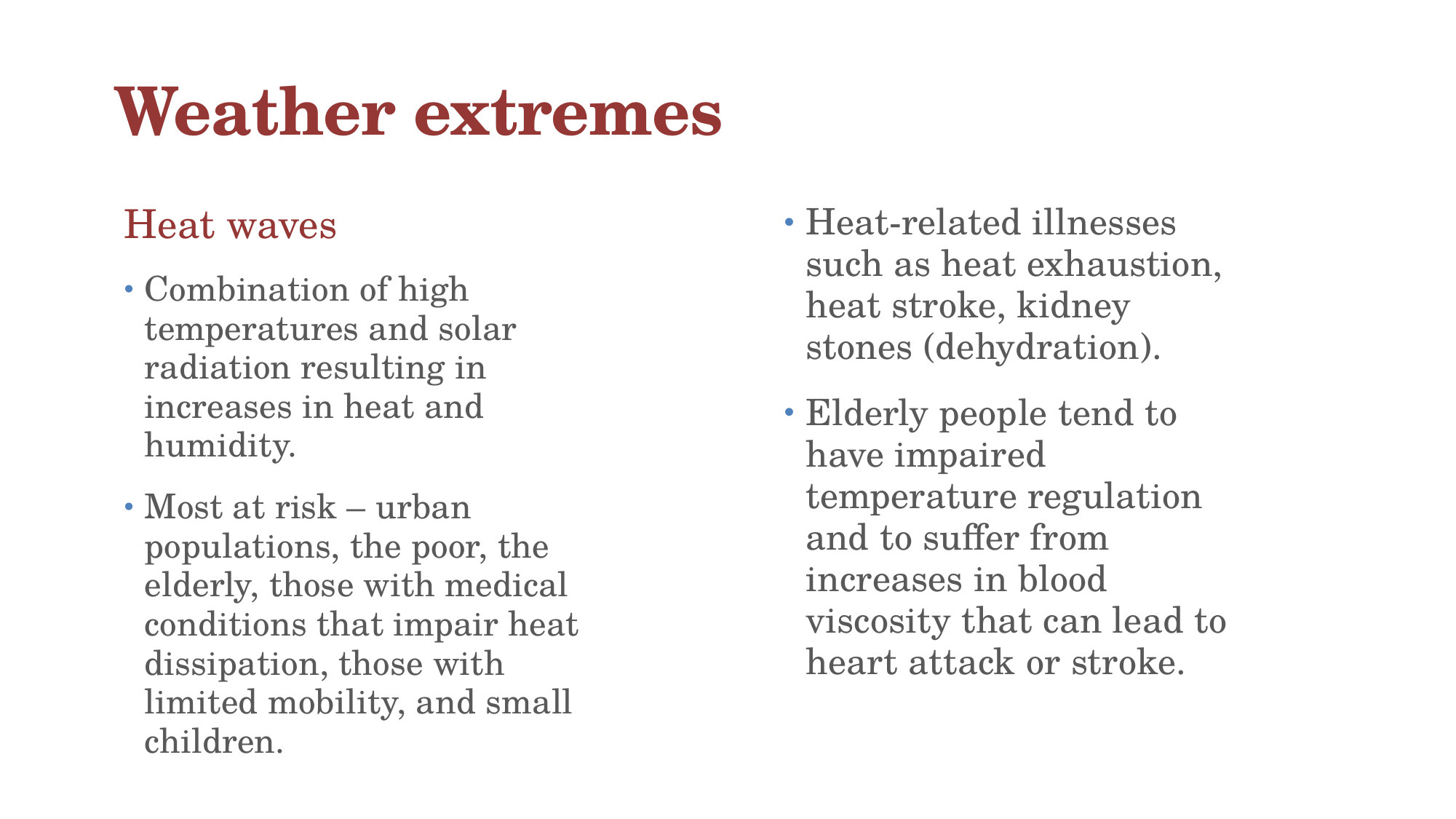

# Weather extremes
Heat waves
Combination of high temperatures and solar radiation resulting in increases in heat and humidity.
Most at risk – urban populations, the poor, the elderly, those with medical conditions that impair heat dissipation, those with limited mobility, and small children.

Heat-related illnesses such as heat exhaustion, heat stroke, kidney stones (dehydration).
Elderly people tend to have impaired temperature regulation and to suffer from increases in blood viscosity that can lead to heart attack or stroke.

Dr. I.Echeverry_KSU_CAMS_CHS_HE_2nd3637
19